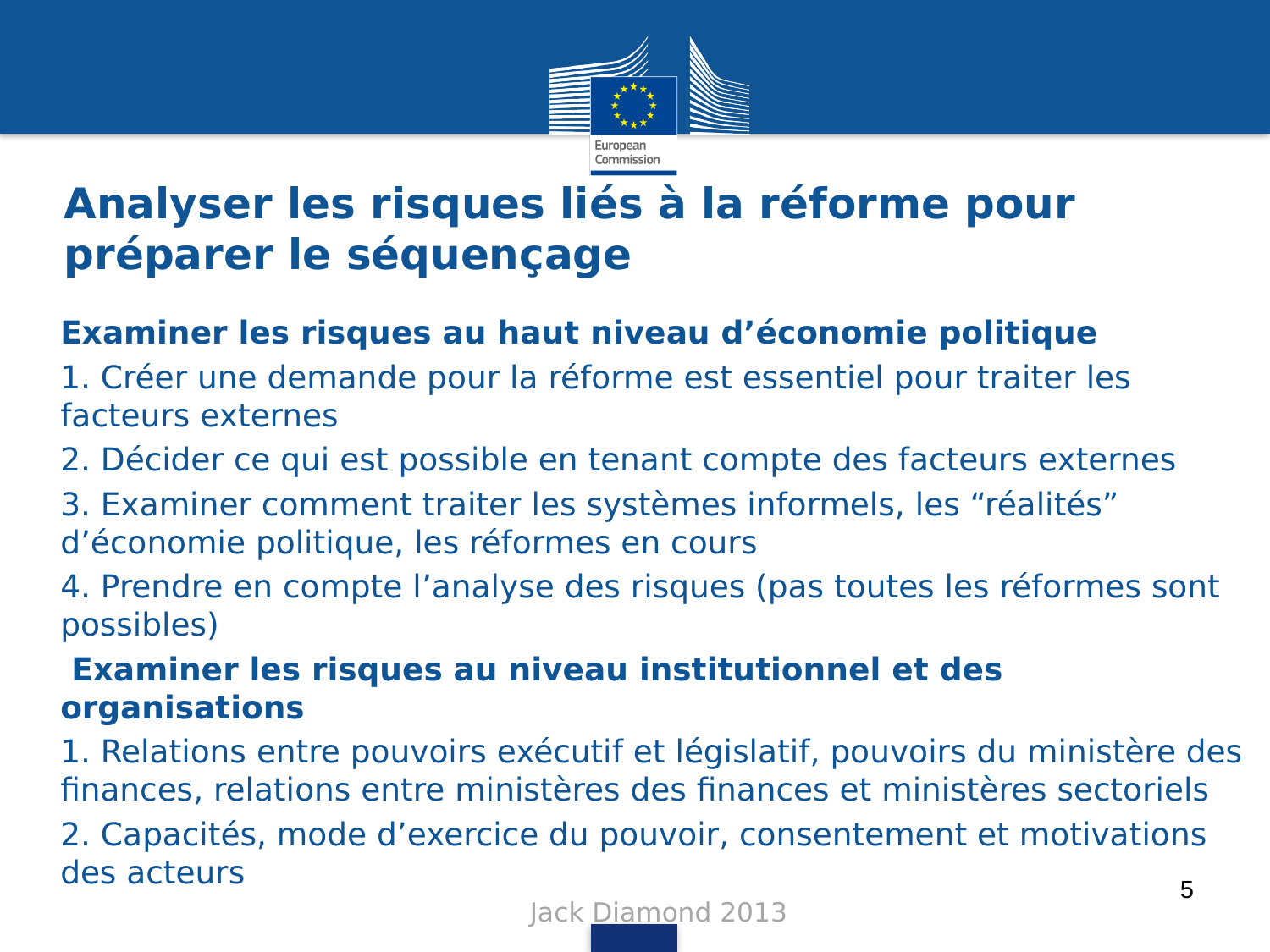

# Analyser les risques liés à la réforme pour préparer le séquençage
Examiner les risques au haut niveau d’économie politique
1. Créer une demande pour la réforme est essentiel pour traiter les facteurs externes
2. Décider ce qui est possible en tenant compte des facteurs externes
3. Examiner comment traiter les systèmes informels, les “réalités” d’économie politique, les réformes en cours
4. Prendre en compte l’analyse des risques (pas toutes les réformes sont possibles)
 Examiner les risques au niveau institutionnel et des organisations
1. Relations entre pouvoirs exécutif et législatif, pouvoirs du ministère des finances, relations entre ministères des finances et ministères sectoriels
2. Capacités, mode d’exercice du pouvoir, consentement et motivations des acteurs
Jack Diamond 2013
5